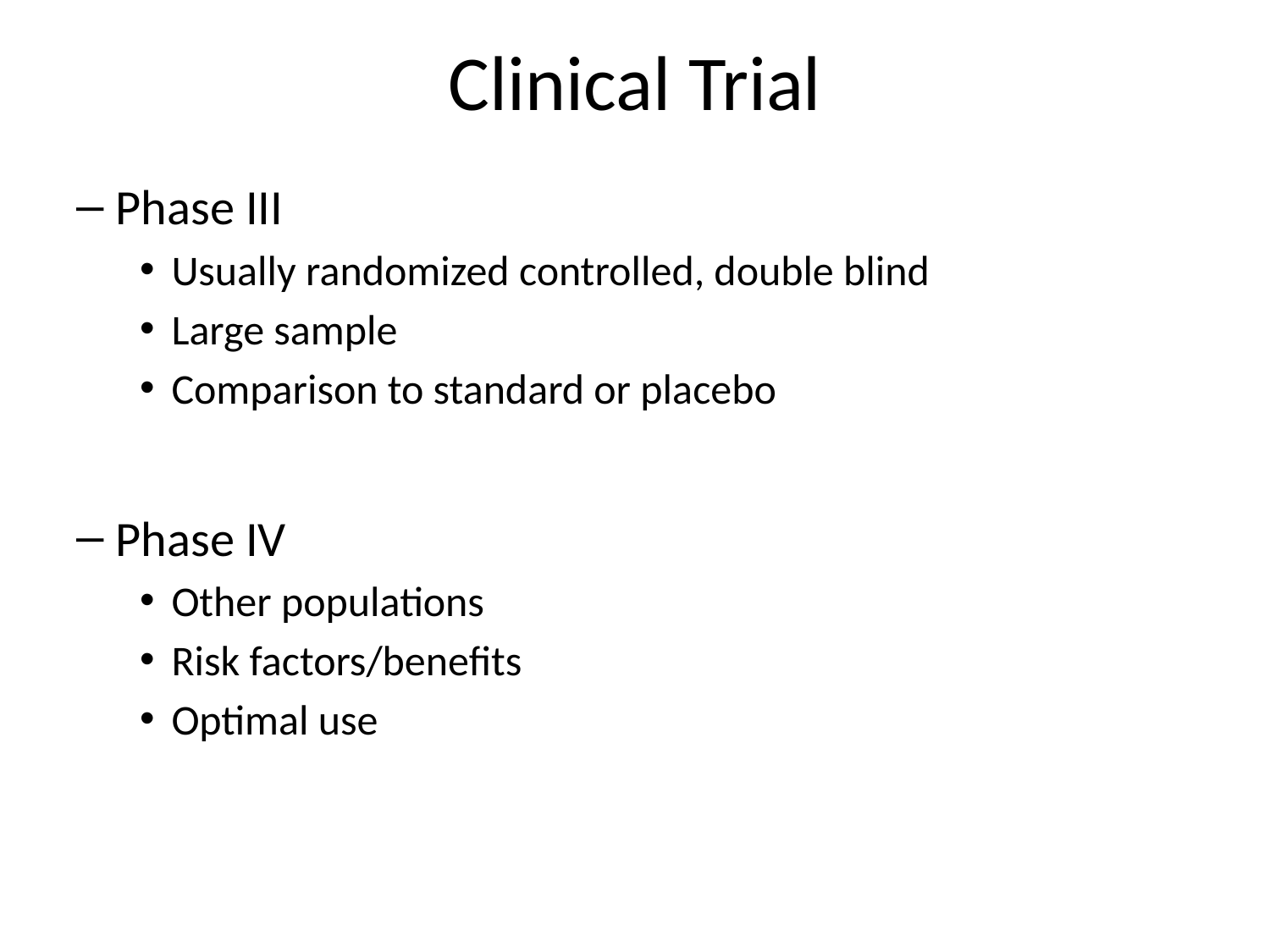

# Clinical Trial
Phase III
Usually randomized controlled, double blind
Large sample
Comparison to standard or placebo

Phase IV
Other populations
Risk factors/benefits
Optimal use